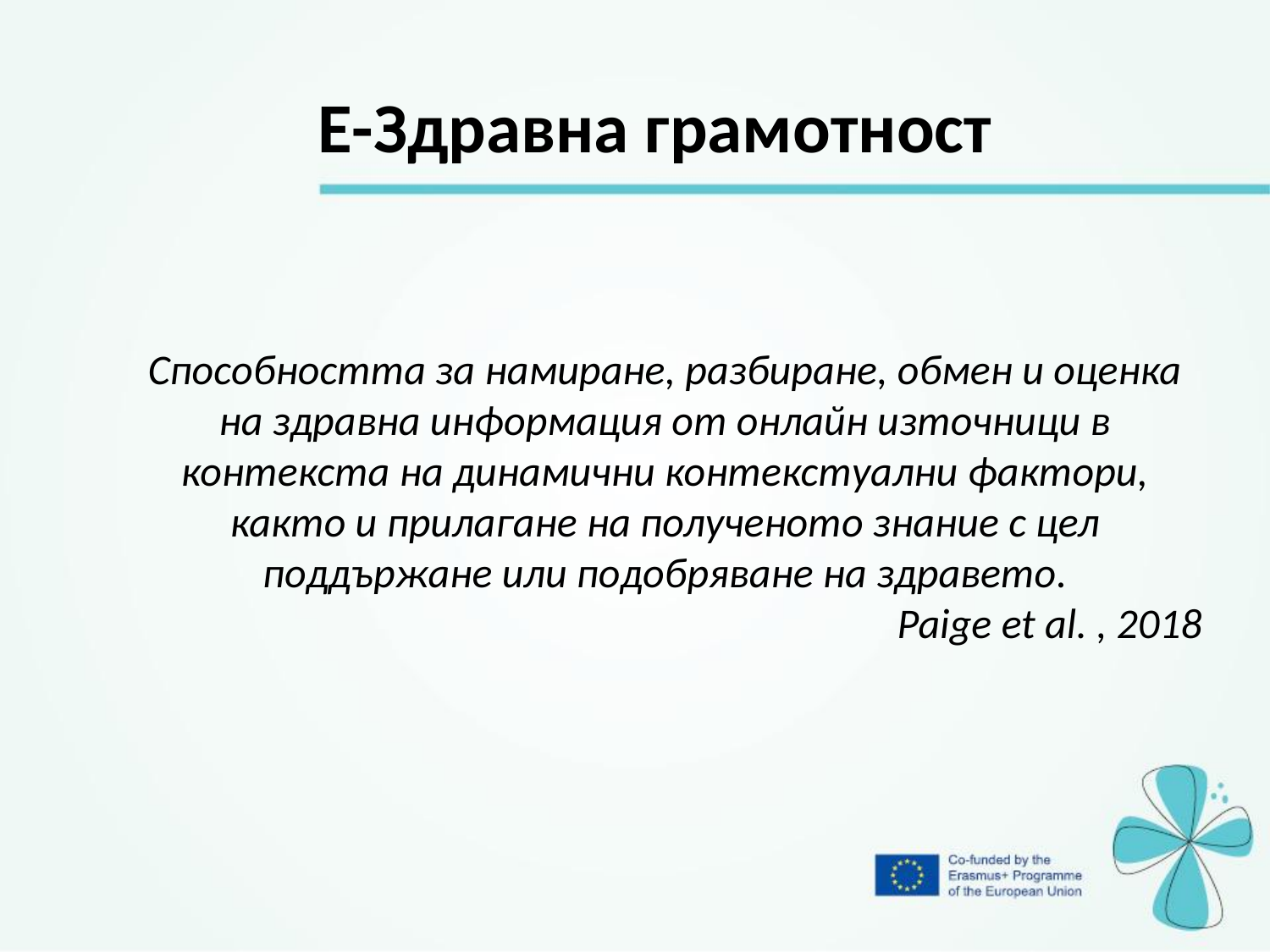

E-Здравна грамотност
Способността за намиране, разбиране, обмен и оценка на здравна информация от онлайн източници в контекста на динамични контекстуални фактори, както и прилагане на полученото знание с цел поддържане или подобряване на здравето.
Paige et al. , 2018